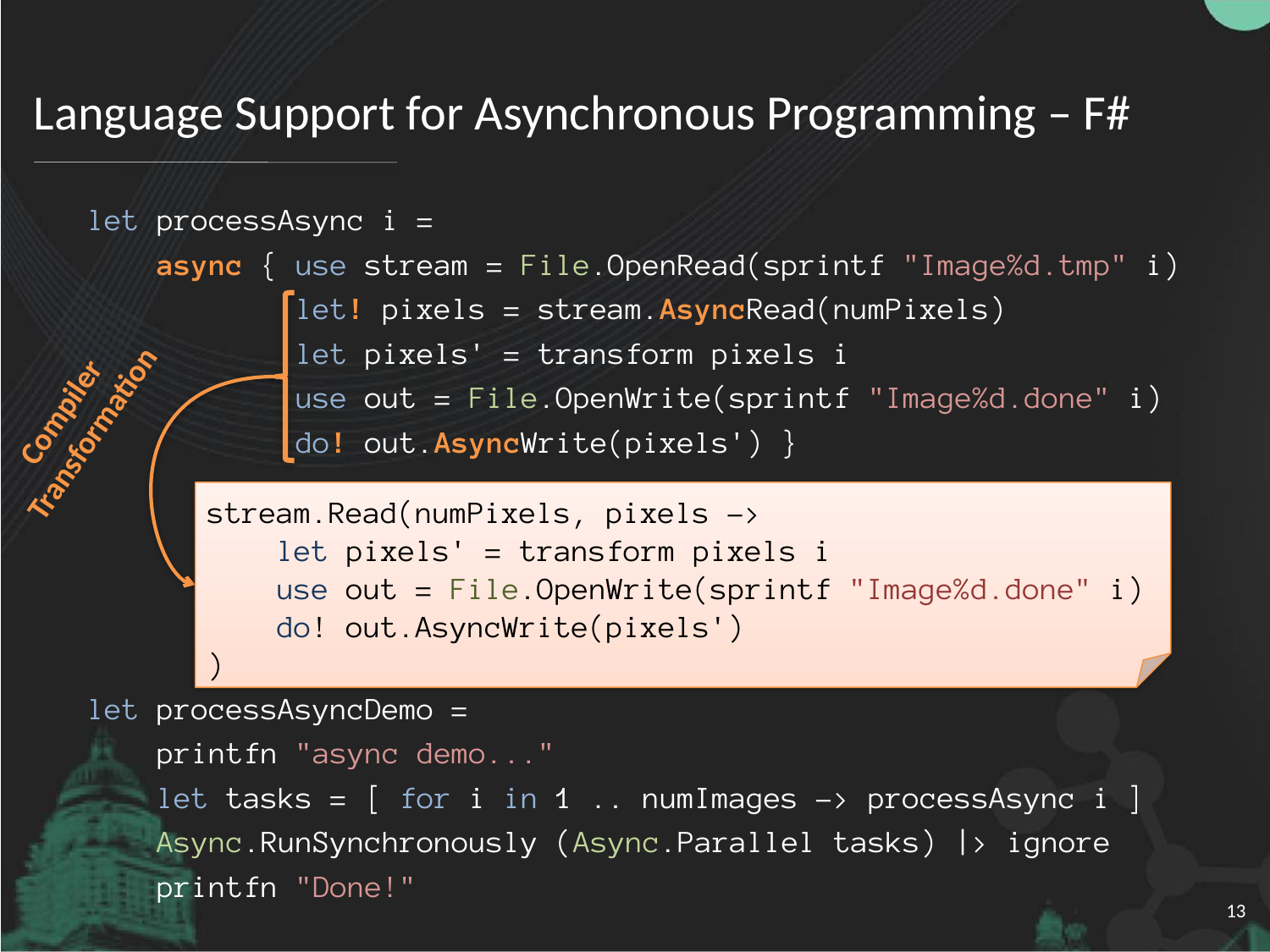

# Language Support for Asynchronous Programming – F#
let processAsync i =
    async { use stream = File.OpenRead(sprintf "Image%d.tmp" i)
            let! pixels = stream.AsyncRead(numPixels)
            let pixels' = transform pixels i
            use out = File.OpenWrite(sprintf "Image%d.done" i)
            do! out.AsyncWrite(pixels') }

let processAsyncDemo =
    printfn "async demo..."
    let tasks = [ for i in 1 .. numImages -> processAsync i ]
    Async.RunSynchronously (Async.Parallel tasks) |> ignore
    printfn "Done!"

Compiler
Transformation

stream.Read(numPixels, pixels ->
    let pixels' = transform pixels i
    use out = File.OpenWrite(sprintf "Image%d.done" i)
    do! out.AsyncWrite(pixels')
)
13